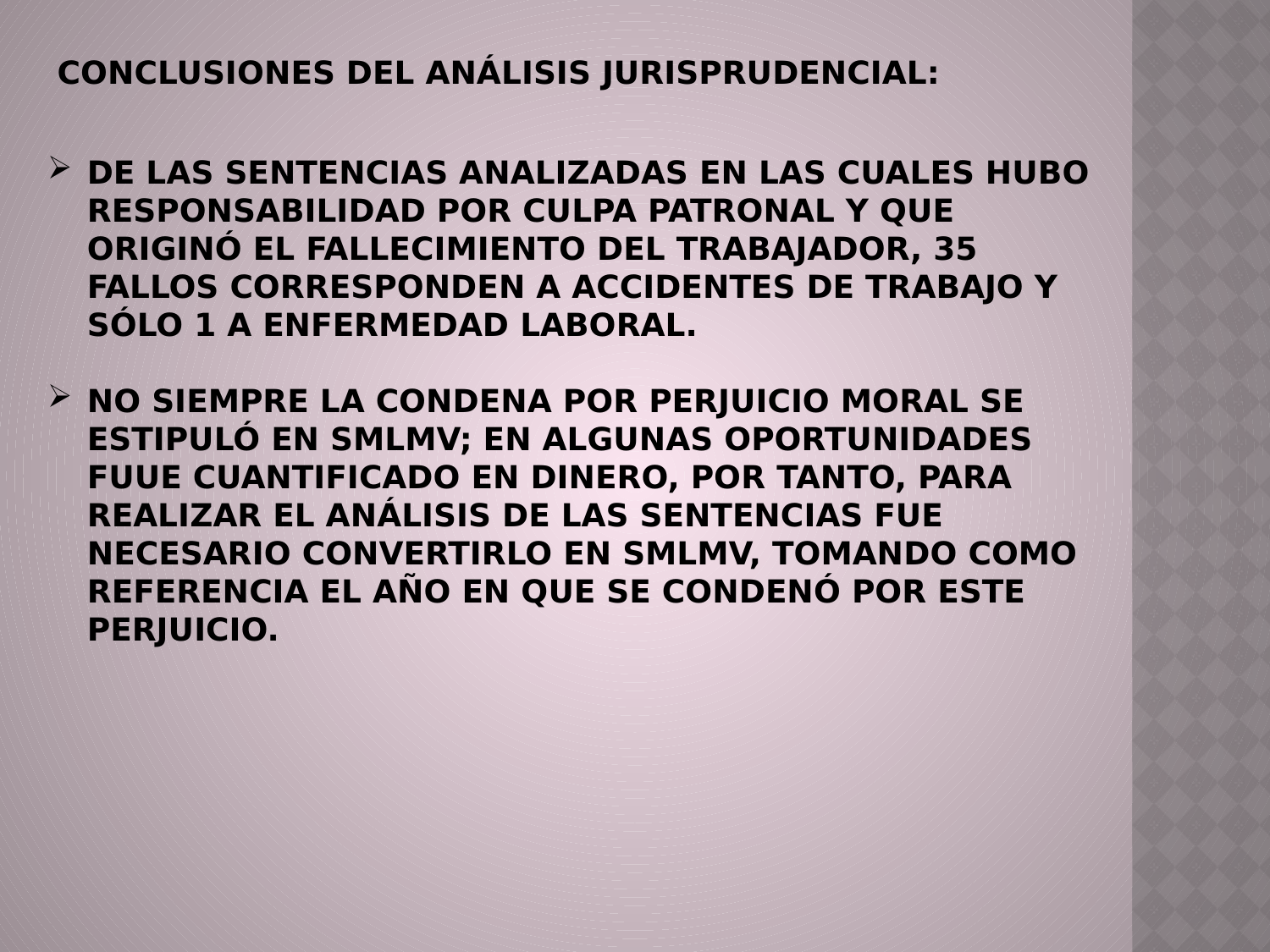

CONCLUSIONES DEL ANÁLISIS JURISPRUDENCIAL:
DE LAS SENTENCIAS ANALIZADAS EN LAS CUALES HUBO RESPONSABILIDAD POR CULPA PATRONAL Y QUE ORIGINÓ EL FALLECIMIENTO DEL TRABAJADOR, 35 FALLOS CORRESPONDEN A ACCIDENTES DE TRABAJO Y SÓLO 1 A ENFERMEDAD LABORAL.

NO SIEMPRE LA CONDENA POR PERJUICIO MORAL SE ESTIPULÓ EN SMLMV; EN ALGUNAS OPORTUNIDADES FUUE CUANTIFICADO EN DINERO, POR TANTO, PARA REALIZAR EL ANÁLISIS DE LAS SENTENCIAS FUE NECESARIO CONVERTIRLO EN SMLMV, TOMANDO COMO REFERENCIA EL AÑO EN QUE SE CONDENÓ POR ESTE PERJUICIO.